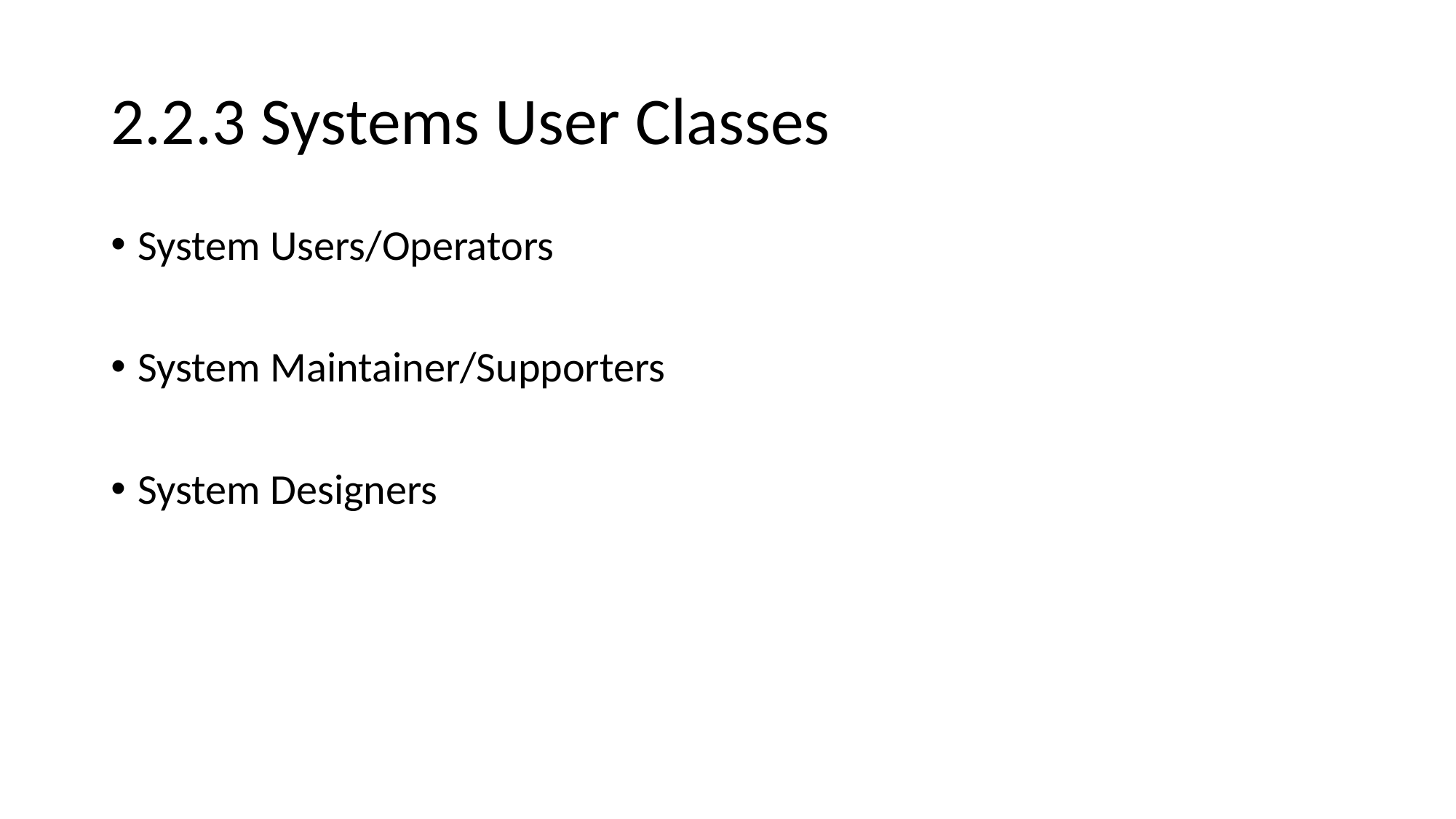

# 2.2.3 Systems User Classes
System Users/Operators

System Maintainer/Supporters

System Designers